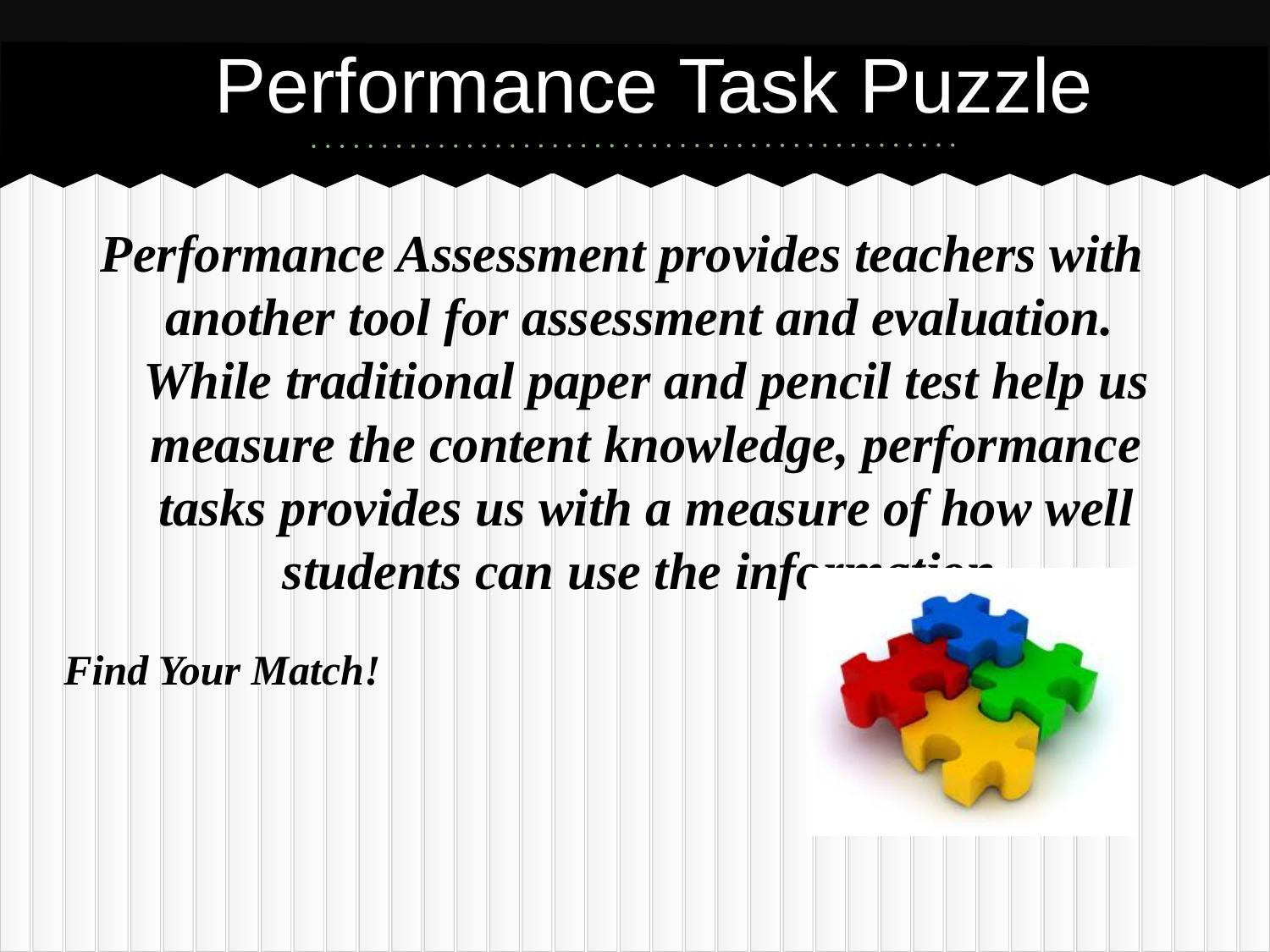

# Performance Task Puzzle
Performance Assessment provides teachers with another tool for assessment and evaluation.  While traditional paper and pencil test help us measure the content knowledge, performance tasks provides us with a measure of how well students can use the information.

Find Your Match!